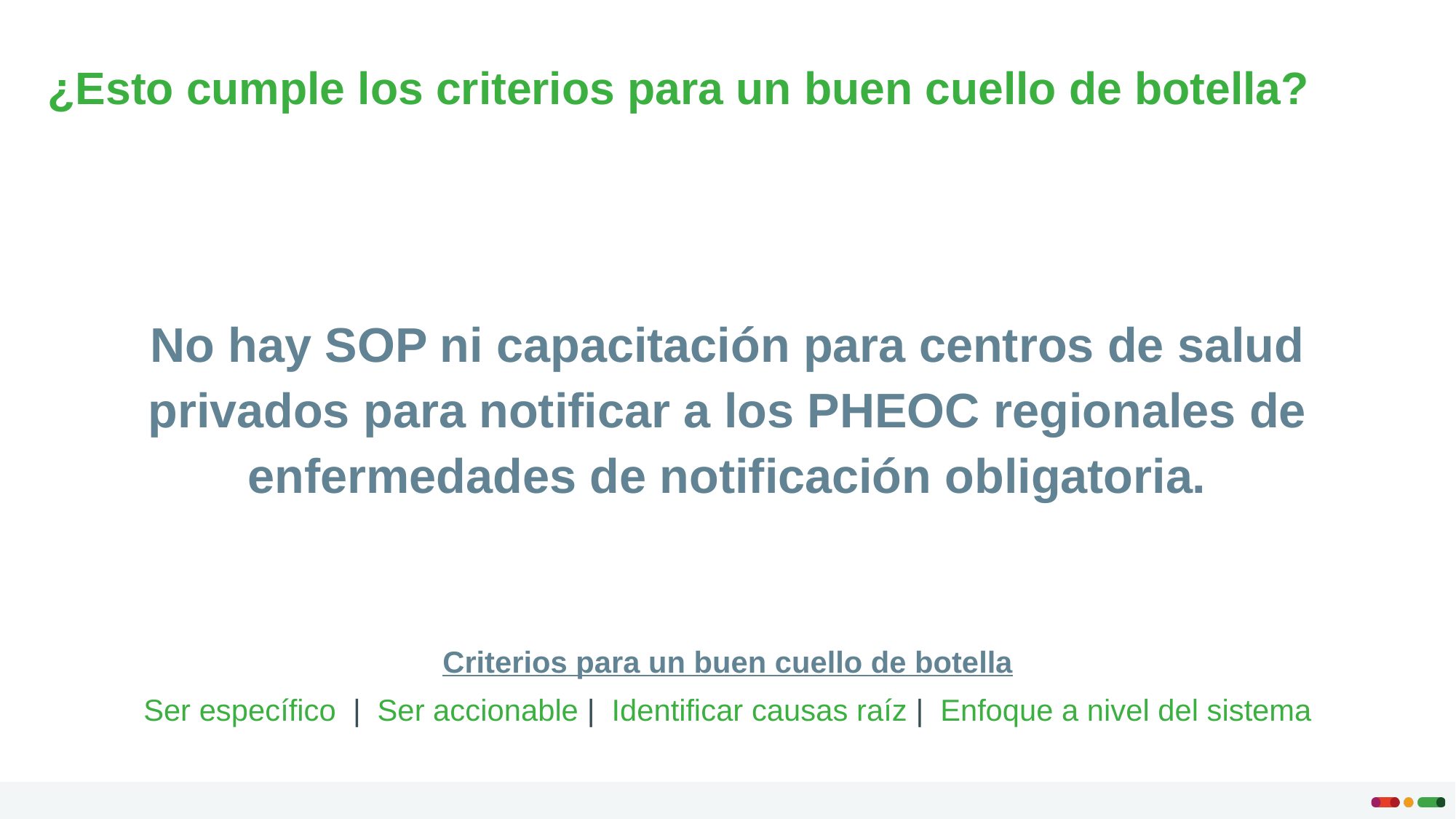

¿Esto cumple los criterios para un buen cuello de botella?
No hay SOP ni capacitación para centros de salud privados para notificar a los PHEOC regionales de enfermedades de notificación obligatoria.
Criterios para un buen cuello de botella
Ser específico  |  Ser accionable |  Identificar causas raíz |  Enfoque a nivel del sistema